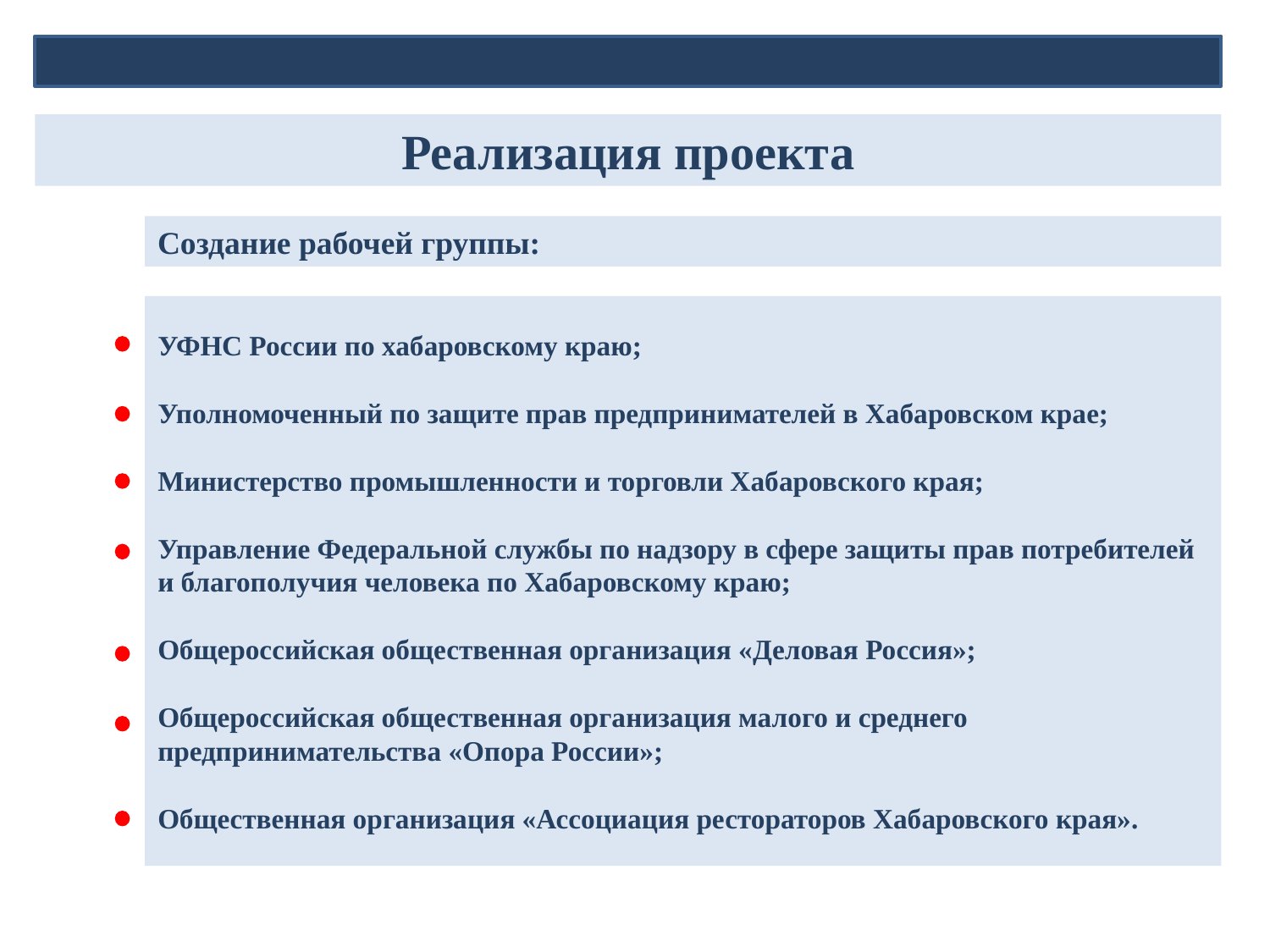

Реализация проекта
Создание рабочей группы:
УФНС России по хабаровскому краю;

Уполномоченный по защите прав предпринимателей в Хабаровском крае;
Министерство промышленности и торговли Хабаровского края;
Управление Федеральной службы по надзору в сфере защиты прав потребителей и благополучия человека по Хабаровскому краю;
Общероссийская общественная организация «Деловая Россия»;
Общероссийская общественная организация малого и среднего предпринимательства «Опора России»;
Общественная организация «Ассоциация рестораторов Хабаровского края».